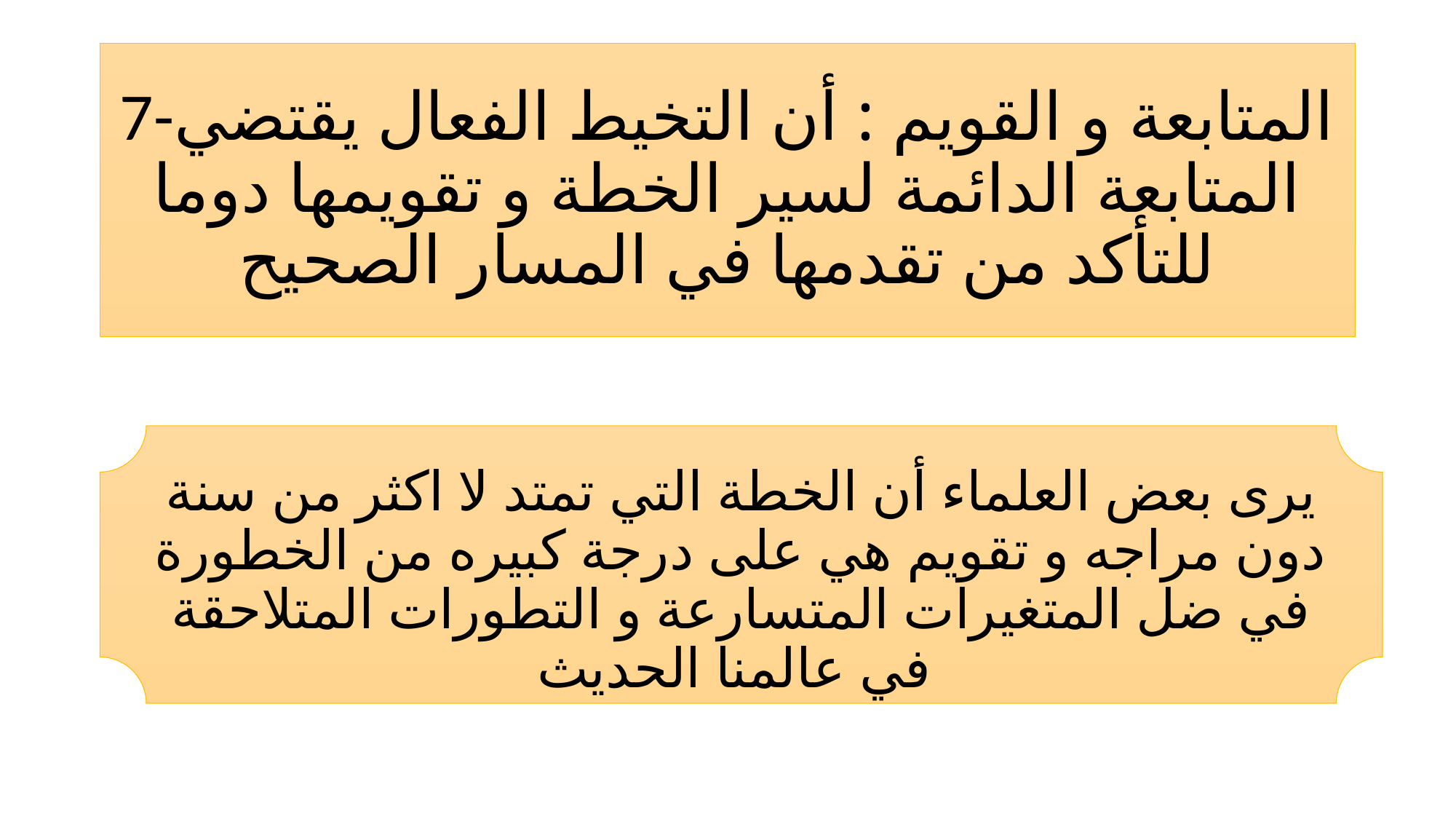

# 7-المتابعة و القويم : أن التخيط الفعال يقتضي المتابعة الدائمة لسير الخطة و تقويمها دوما للتأكد من تقدمها في المسار الصحيح
يرى بعض العلماء أن الخطة التي تمتد لا اكثر من سنة دون مراجه و تقويم هي على درجة كبيره من الخطورة في ضل المتغيرات المتسارعة و التطورات المتلاحقة في عالمنا الحديث